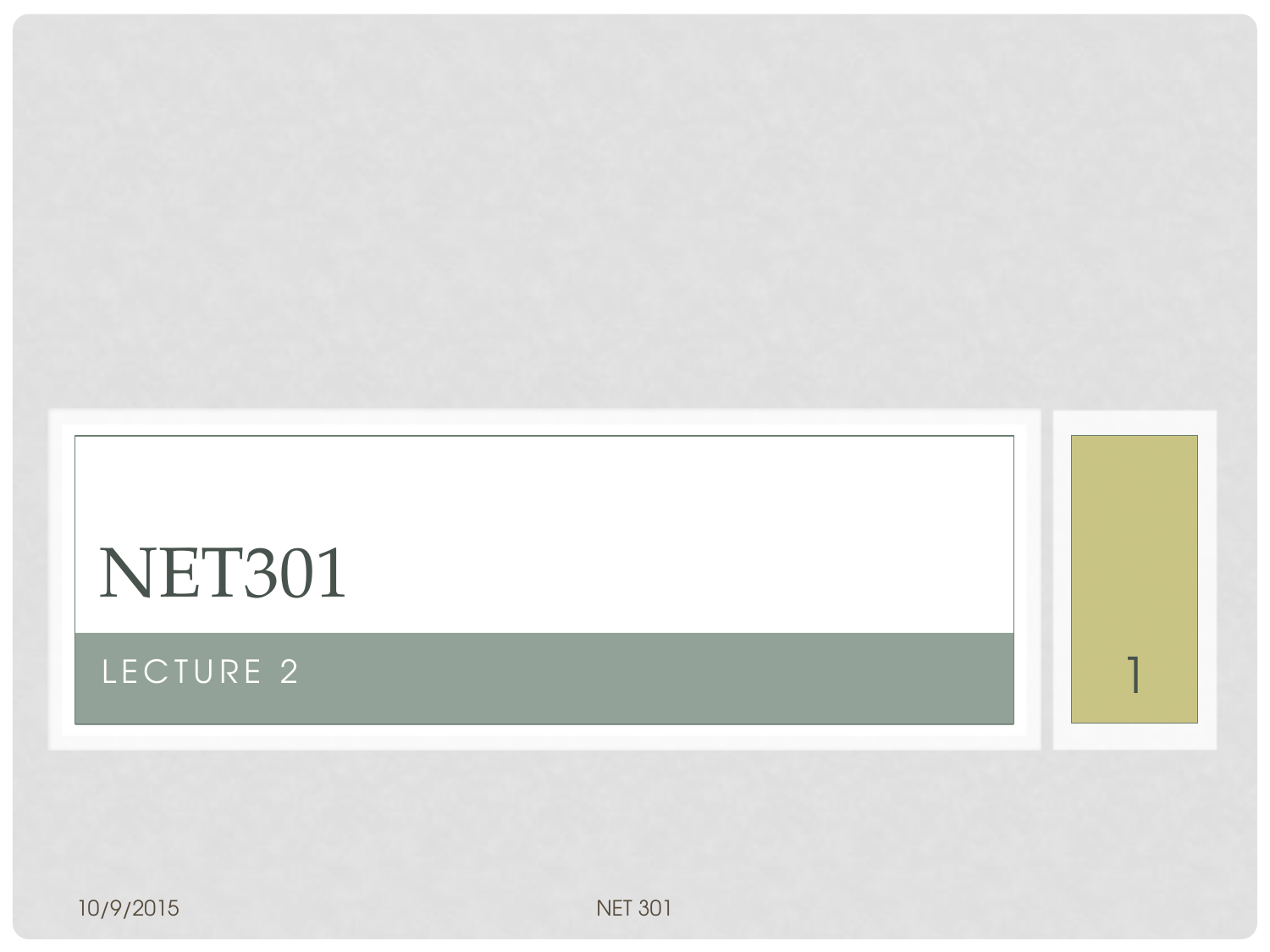

# NET301
1
Lecture 2
10/9/2015
NET 301